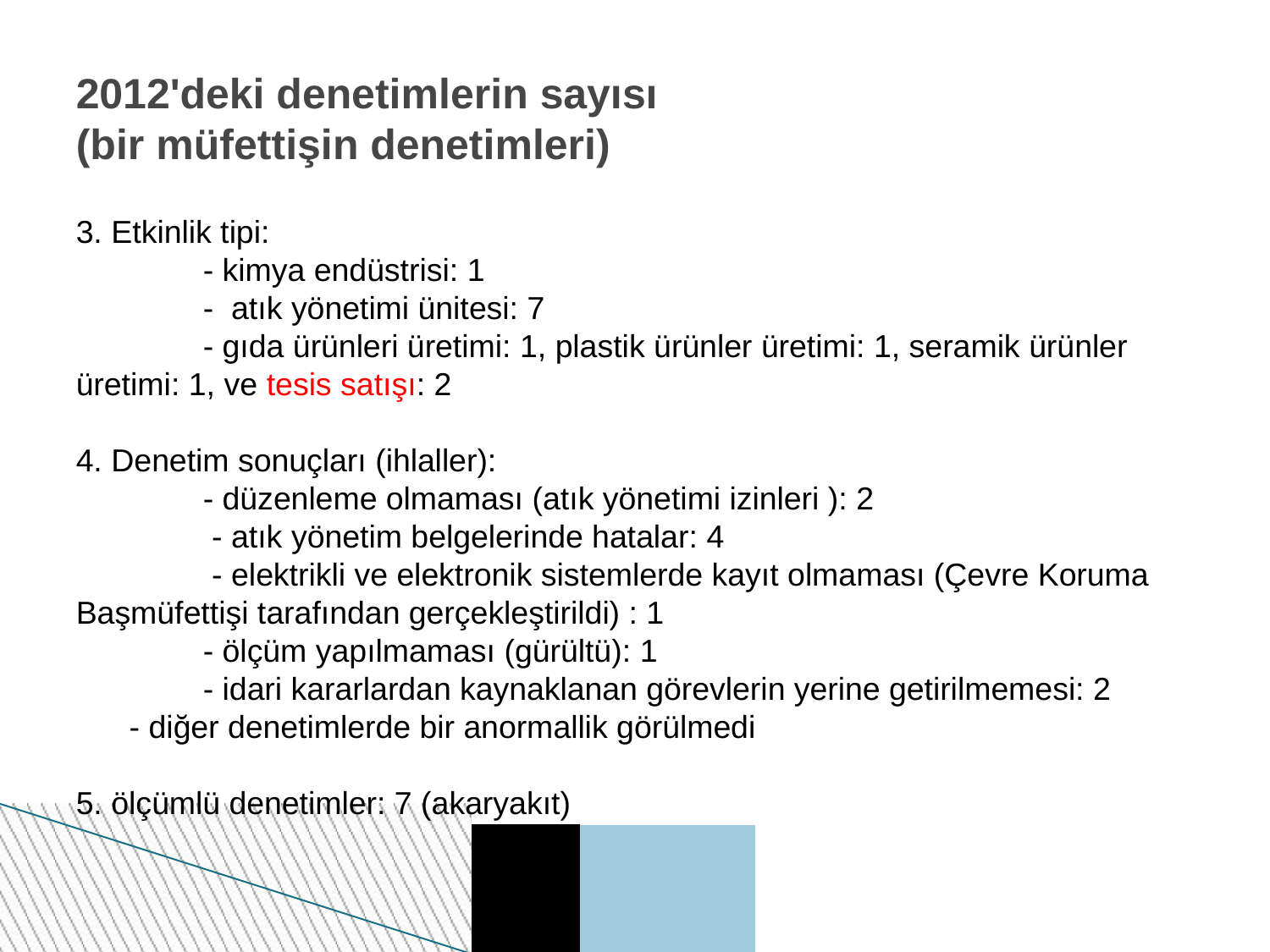

2012'deki denetimlerin sayısı
(bir müfettişin denetimleri)
3. Etkinlik tipi:
	- kimya endüstrisi: 1
	-  atık yönetimi ünitesi: 7
	- gıda ürünleri üretimi: 1, plastik ürünler üretimi: 1, seramik ürünler üretimi: 1, ve tesis satışı: 2

4. Denetim sonuçları (ihlaller):
 	- düzenleme olmaması (atık yönetimi izinleri ): 2
	 - atık yönetim belgelerinde hatalar: 4
	 - elektrikli ve elektronik sistemlerde kayıt olmaması (Çevre Koruma Başmüfettişi tarafından gerçekleştirildi) : 1
	- ölçüm yapılmaması (gürültü): 1
	- idari kararlardan kaynaklanan görevlerin yerine getirilmemesi: 2
      - diğer denetimlerde bir anormallik görülmedi

5. ölçümlü denetimler: 7 (akaryakıt)